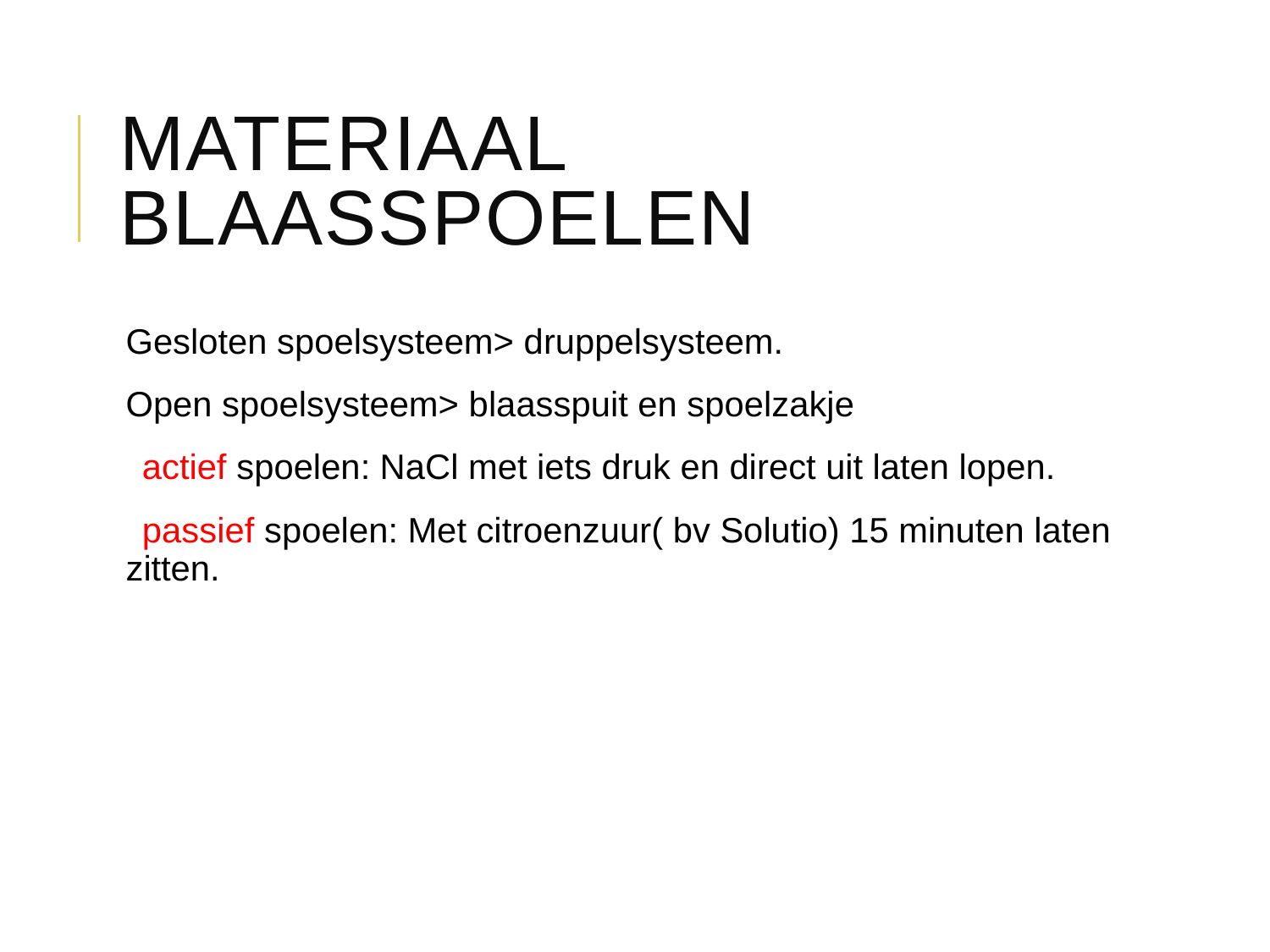

# Materiaal blaasspoelen
Gesloten spoelsysteem> druppelsysteem.
Open spoelsysteem> blaasspuit en spoelzakje
   actief spoelen: NaCl met iets druk en direct uit laten lopen.
   passief spoelen: Met citroenzuur( bv Solutio) 15 minuten laten zitten.